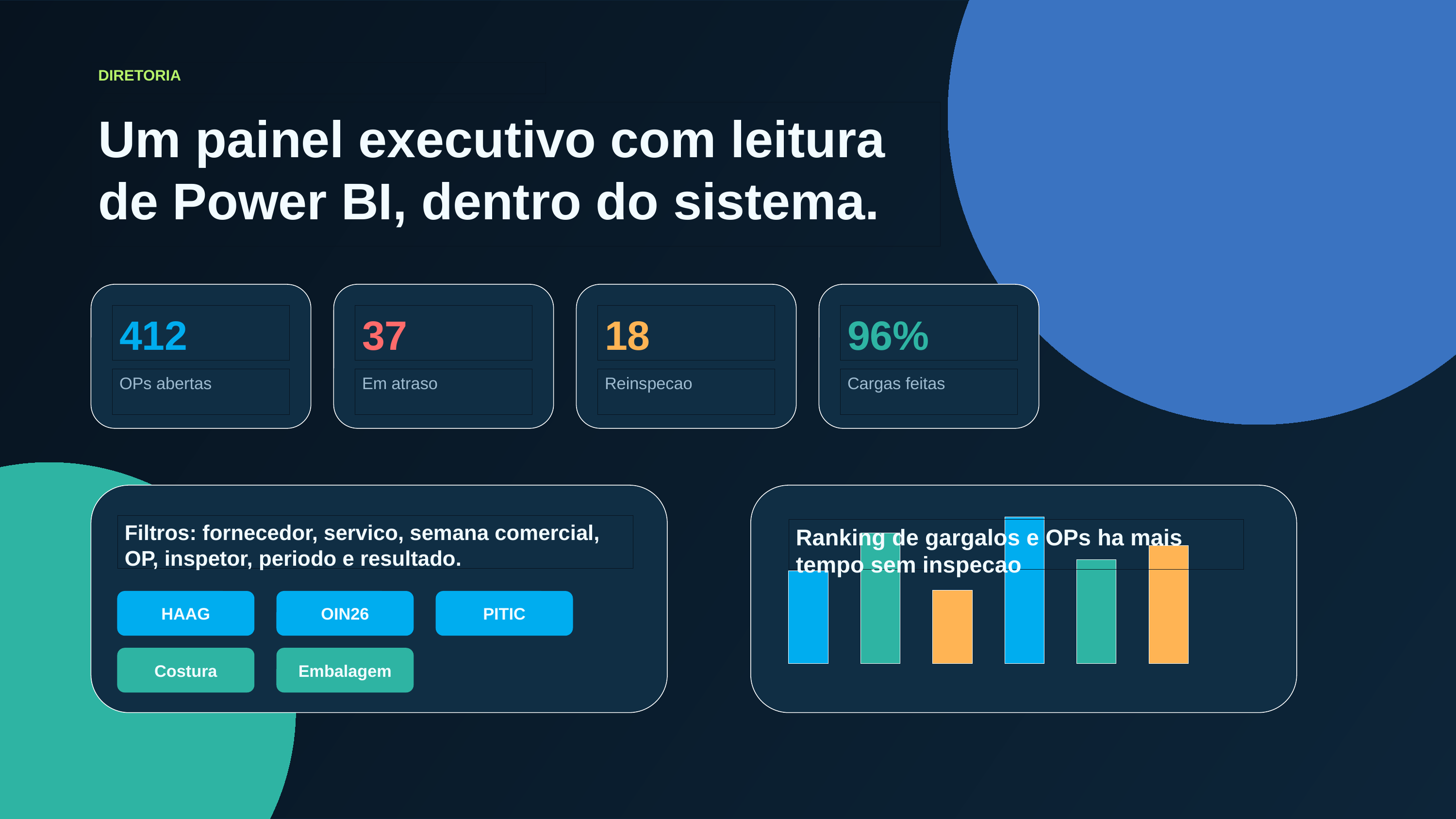

DIRETORIA
Um painel executivo com leitura de Power BI, dentro do sistema.

412
37
18
96%
OPs abertas
Em atraso
Reinspecao
Cargas feitas

Filtros: fornecedor, servico, semana comercial, OP, inspetor, periodo e resultado.

Ranking de gargalos e OPs ha mais tempo sem inspecao

HAAG
OIN26
PITIC
Costura
Embalagem